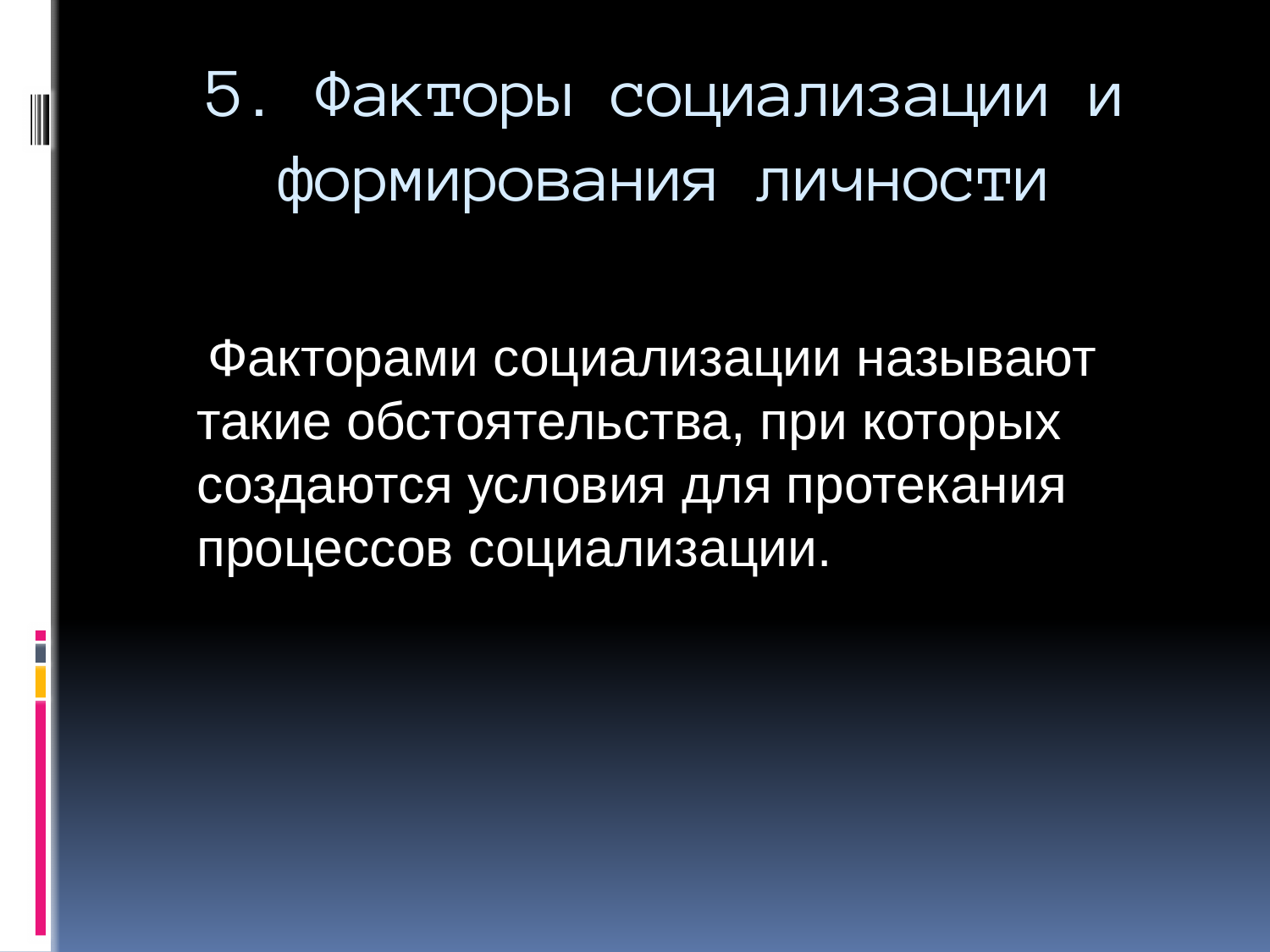

# 5. Факторы социализации и формирования личности
    Факторами социализации называют такие обстоятельства, при которых создаются условия для протекания процессов социализации.